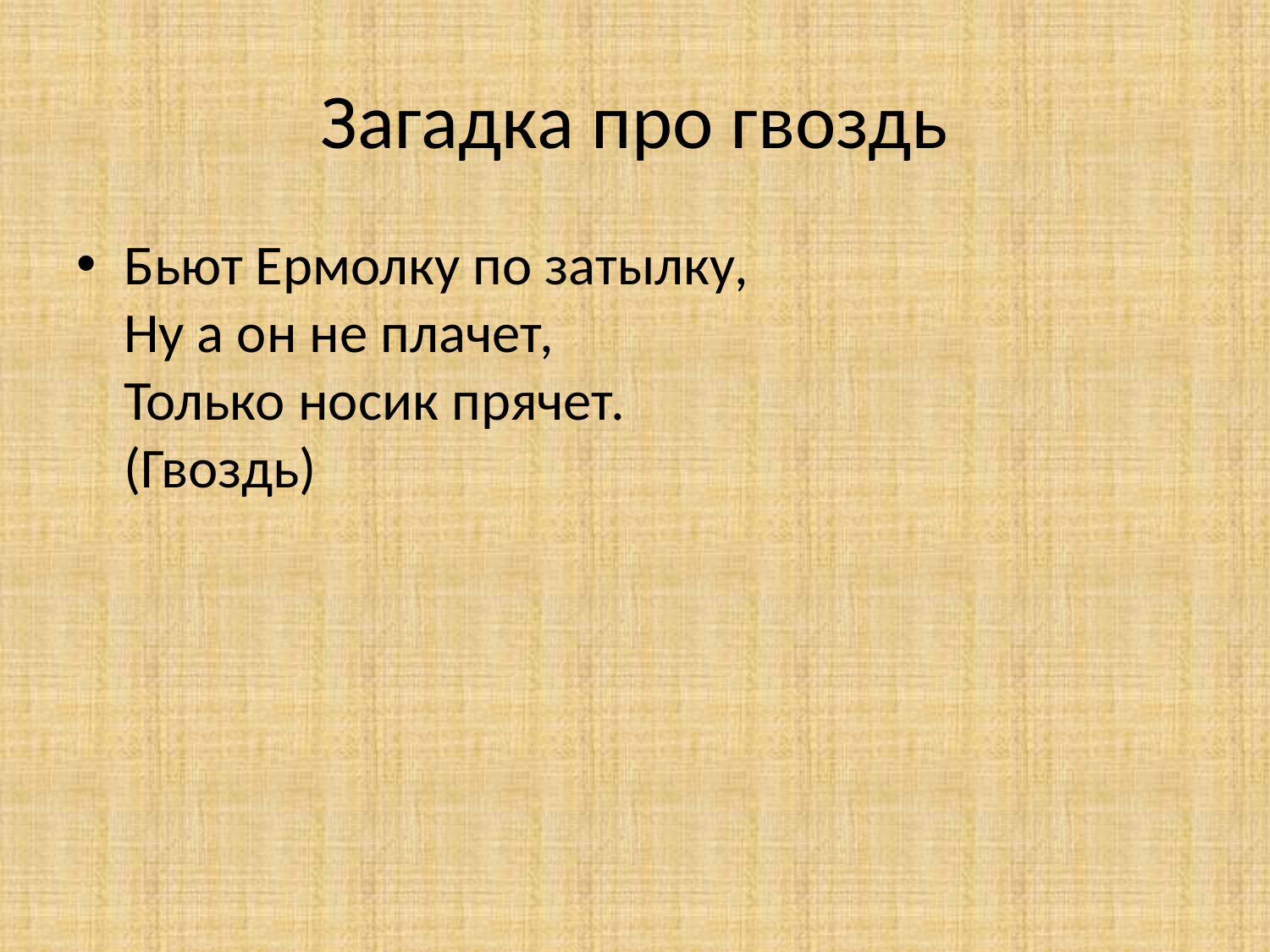

# Загадка про гвоздь
Бьют Ермолку по затылку,
Ну а он не плачет,
Только носик прячет.
(Гвоздь)